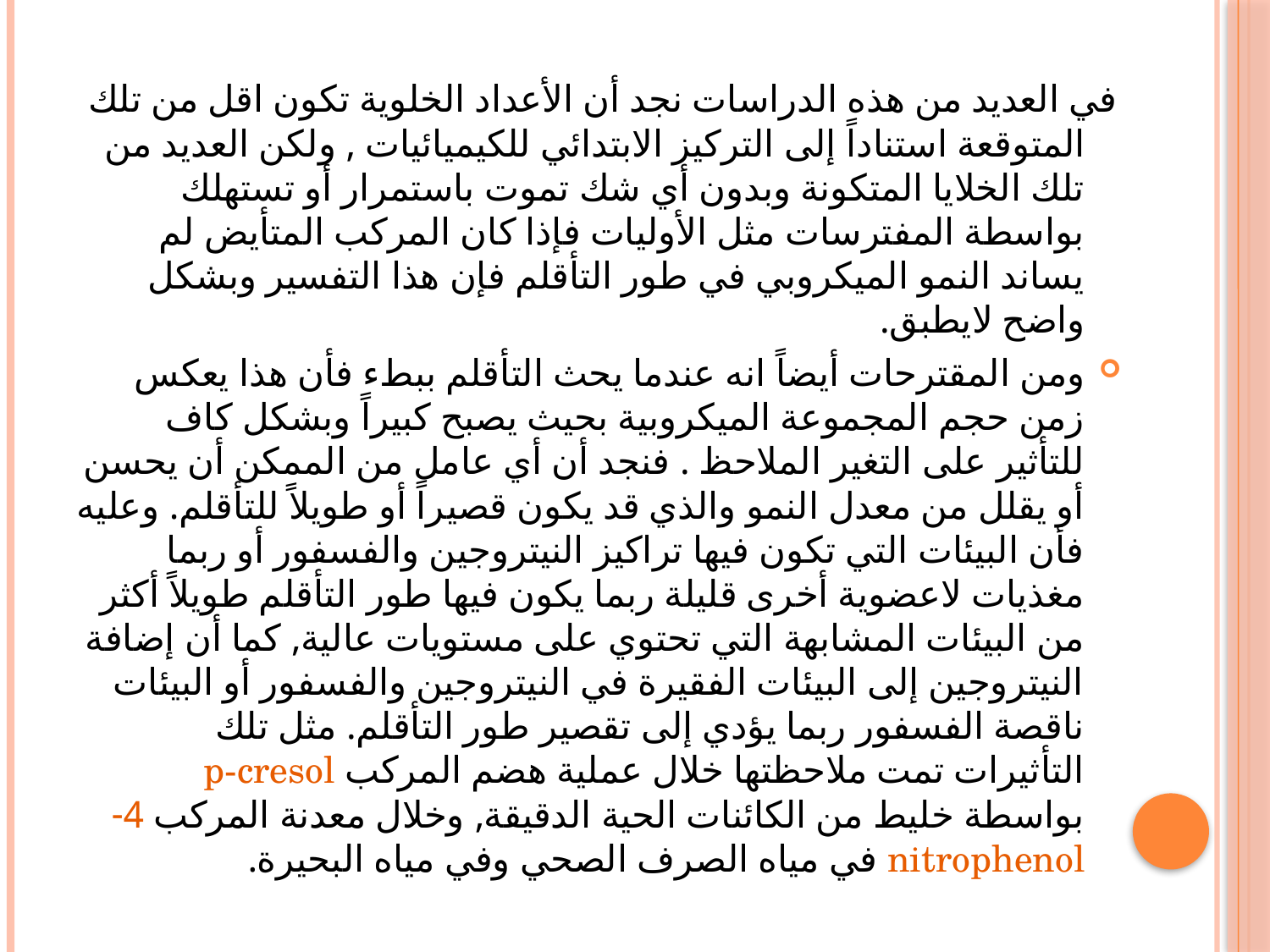

في العديد من هذه الدراسات نجد أن الأعداد الخلوية تكون اقل من تلك المتوقعة استناداً إلى التركيز الابتدائي للكيميائيات , ولكن العديد من تلك الخلايا المتكونة وبدون أي شك تموت باستمرار أو تستهلك بواسطة المفترسات مثل الأوليات فإذا كان المركب المتأيض لم يساند النمو الميكروبي في طور التأقلم فإن هذا التفسير وبشكل واضح لايطبق.
ومن المقترحات أيضاً انه عندما يحث التأقلم ببطء فأن هذا يعكس زمن حجم المجموعة الميكروبية بحيث يصبح كبيراً وبشكل كاف للتأثير على التغير الملاحظ . فنجد أن أي عامل من الممكن أن يحسن أو يقلل من معدل النمو والذي قد يكون قصيراً أو طويلاً للتأقلم. وعليه فأن البيئات التي تكون فيها تراكيز النيتروجين والفسفور أو ربما مغذيات لاعضوية أخرى قليلة ربما يكون فيها طور التأقلم طويلاً أكثر من البيئات المشابهة التي تحتوي على مستويات عالية, كما أن إضافة النيتروجين إلى البيئات الفقيرة في النيتروجين والفسفور أو البيئات ناقصة الفسفور ربما يؤدي إلى تقصير طور التأقلم. مثل تلك التأثيرات تمت ملاحظتها خلال عملية هضم المركب p-cresol بواسطة خليط من الكائنات الحية الدقيقة, وخلال معدنة المركب 4-nitrophenol في مياه الصرف الصحي وفي مياه البحيرة.